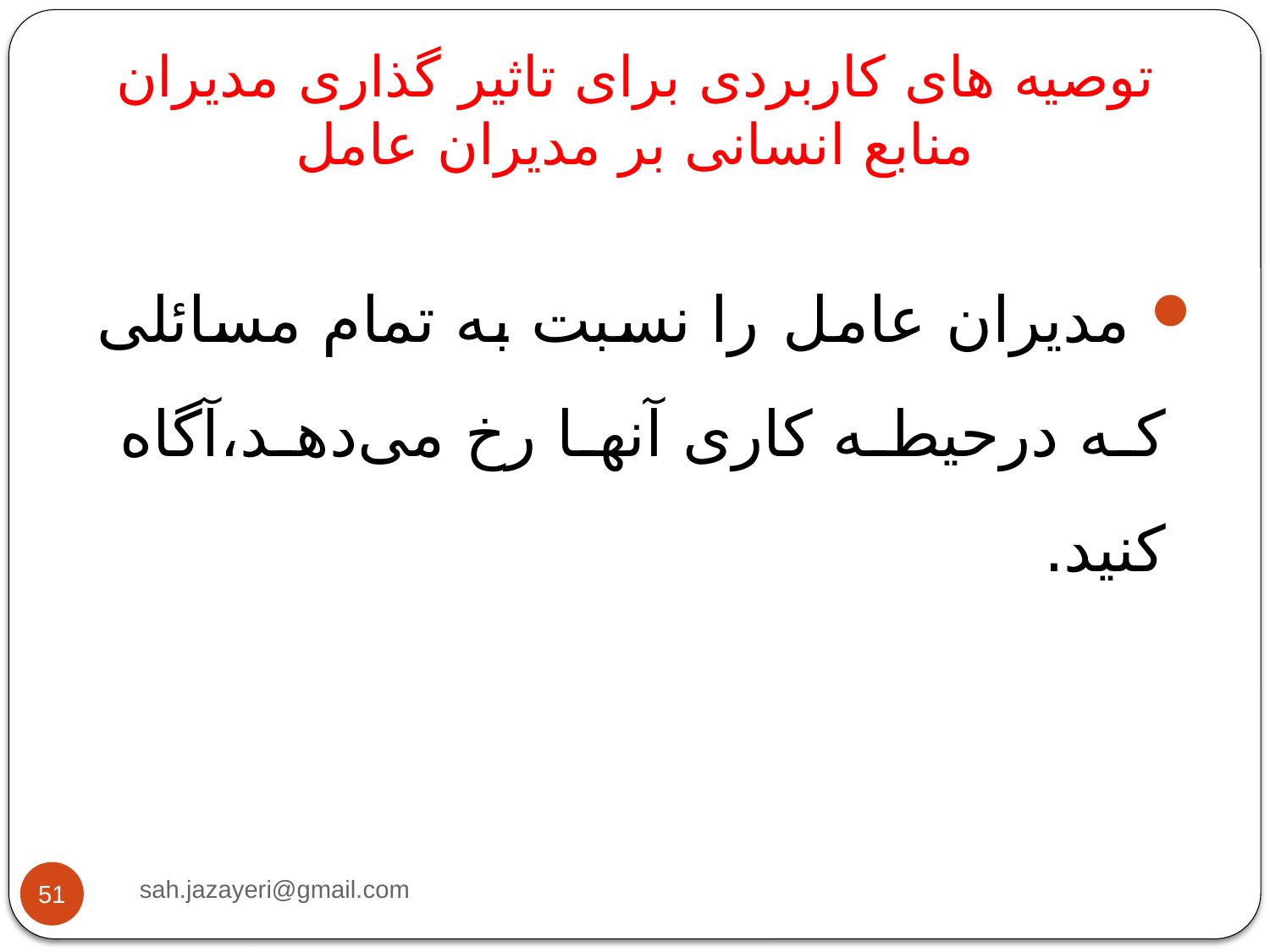

توصیه های کاربردی برای تاثیر گذاری مدیران منابع انسانی بر مدیران عامل
 مدیران عامل را نسبت به تمام مسائلی که درحیطه کاری آنها رخ می‌دهد،آگاه کنید.
sah.jazayeri@gmail.com
51